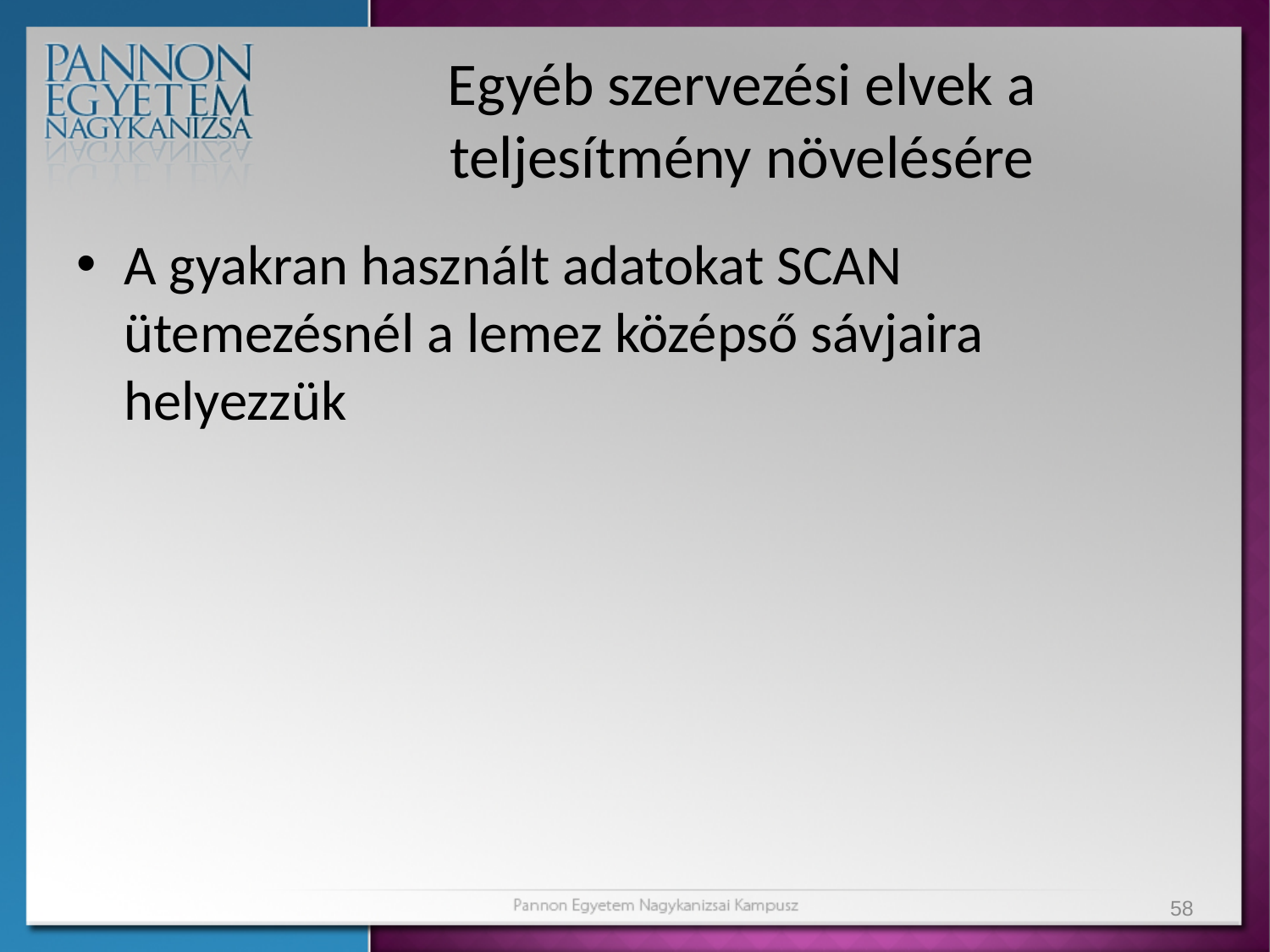

# Egyéb szervezési elvek a teljesítmény növelésére
A gyakran használt adatokat SCAN ütemezésnél a lemez középső sávjaira helyezzük
58